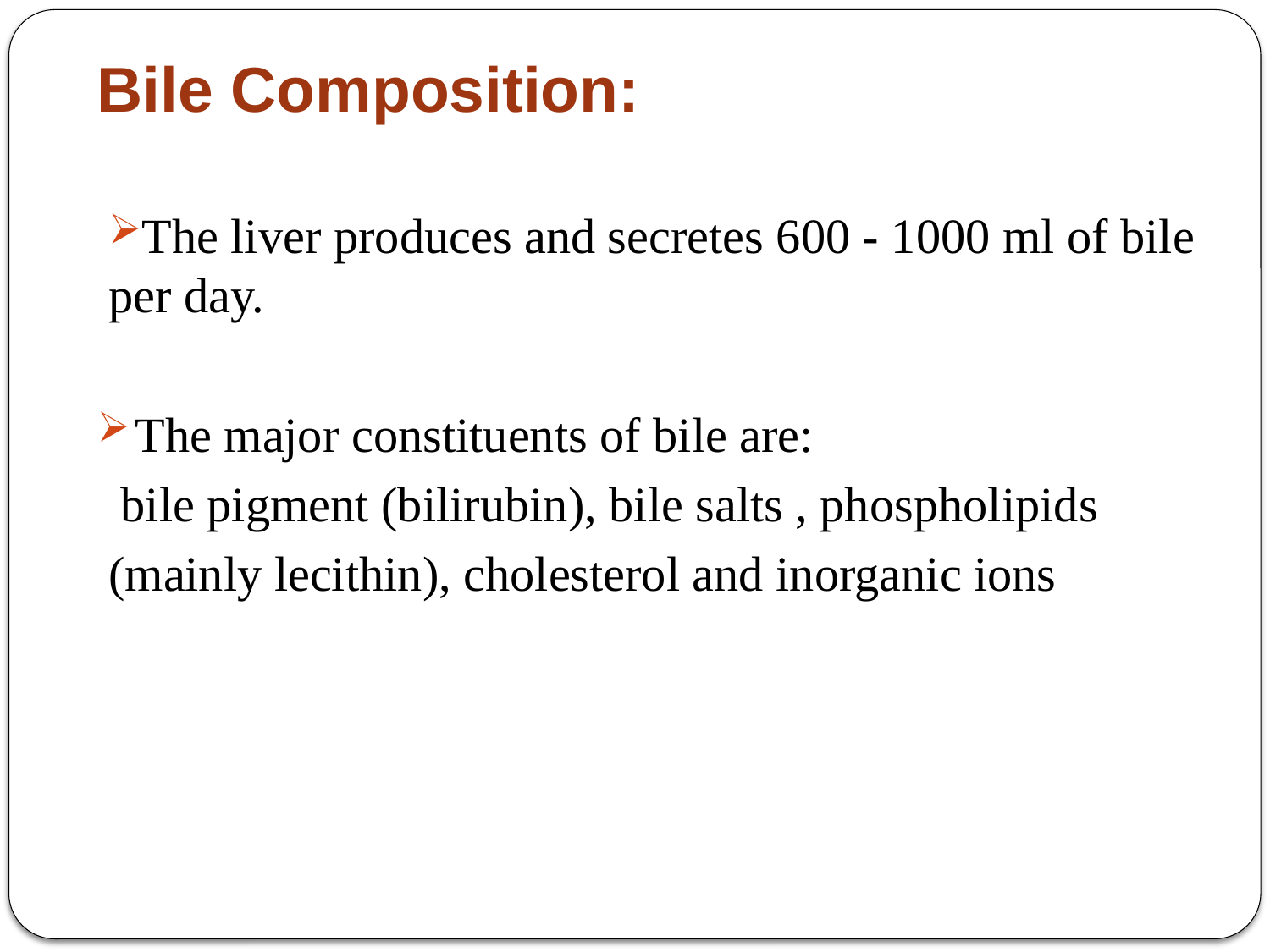

Bile Composition:

The liver produces and secretes 600 - 1000 ml of bile per day.

The major constituents of bile are:
 bile pigment (bilirubin), bile salts , phospholipids
(mainly lecithin), cholesterol and inorganic ions